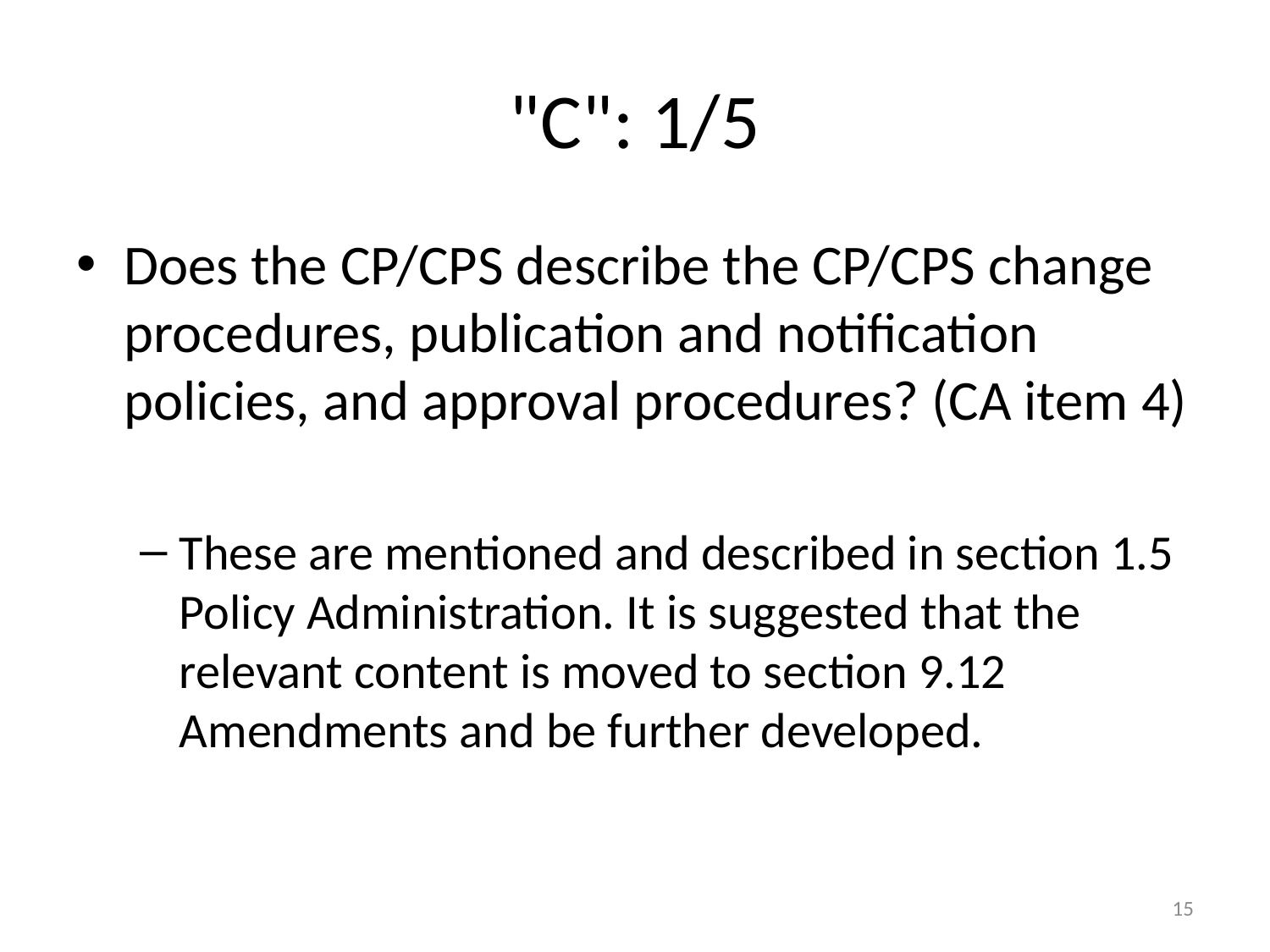

# "C": 1/5
Does the CP/CPS describe the CP/CPS change procedures, publication and notification policies, and approval procedures? (CA item 4)

These are mentioned and described in section 1.5 Policy Administration. It is suggested that the relevant content is moved to section 9.12  Amendments and be further developed.

15